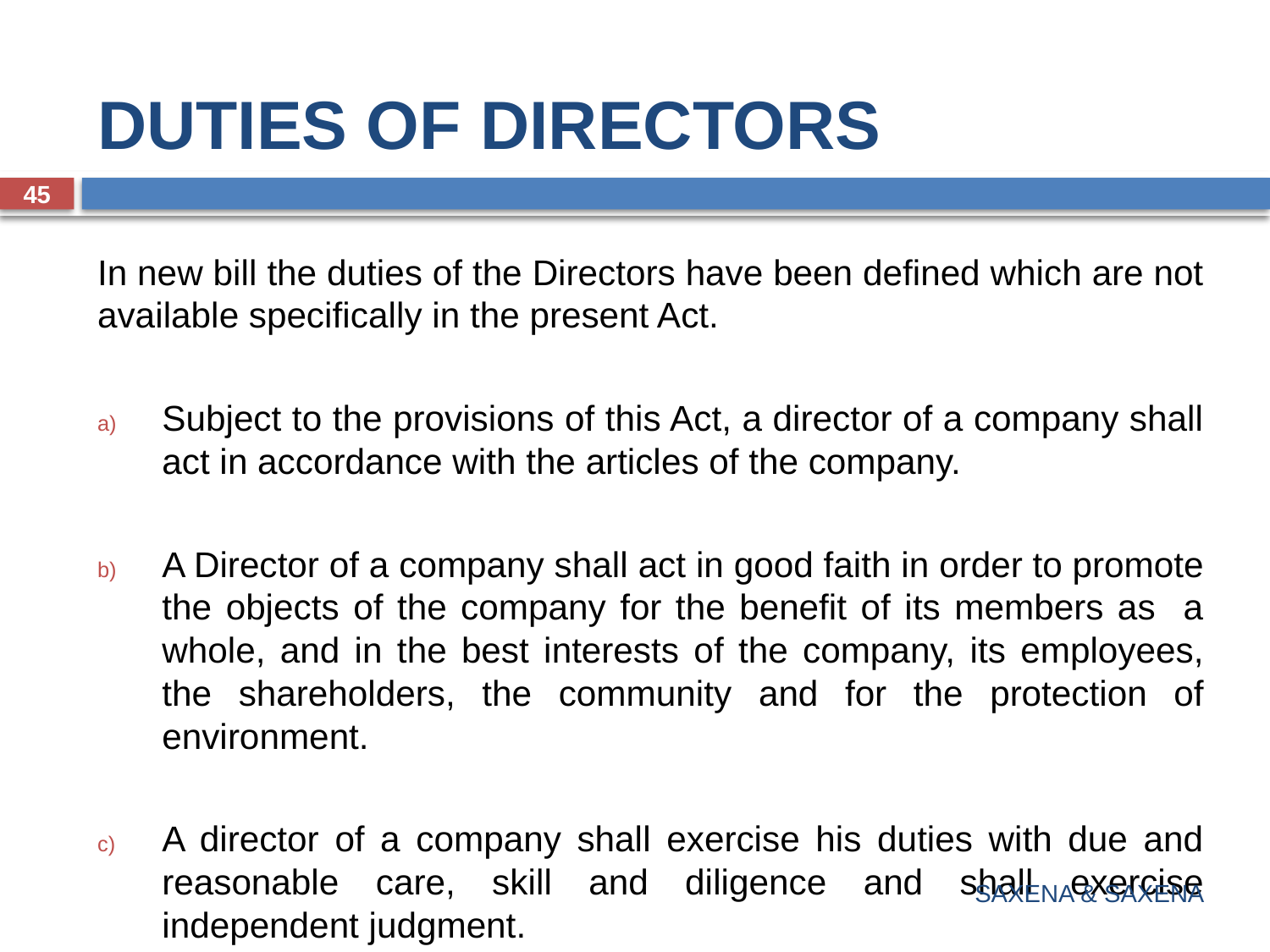

# DUTIES OF DIRECTORS
45
In new bill the duties of the Directors have been defined which are not available specifically in the present Act.

Subject to the provisions of this Act, a director of a company shall act in accordance with the articles of the company.

A Director of a company shall act in good faith in order to promote the objects of the company for the benefit of its members as  a whole, and in the best interests of the company, its employees, the shareholders, the community and for the protection of environment.

A director of a company shall exercise his duties with due and reasonable care, skill and diligence and shall exercise independent judgment.

SAXENA & SAXENA